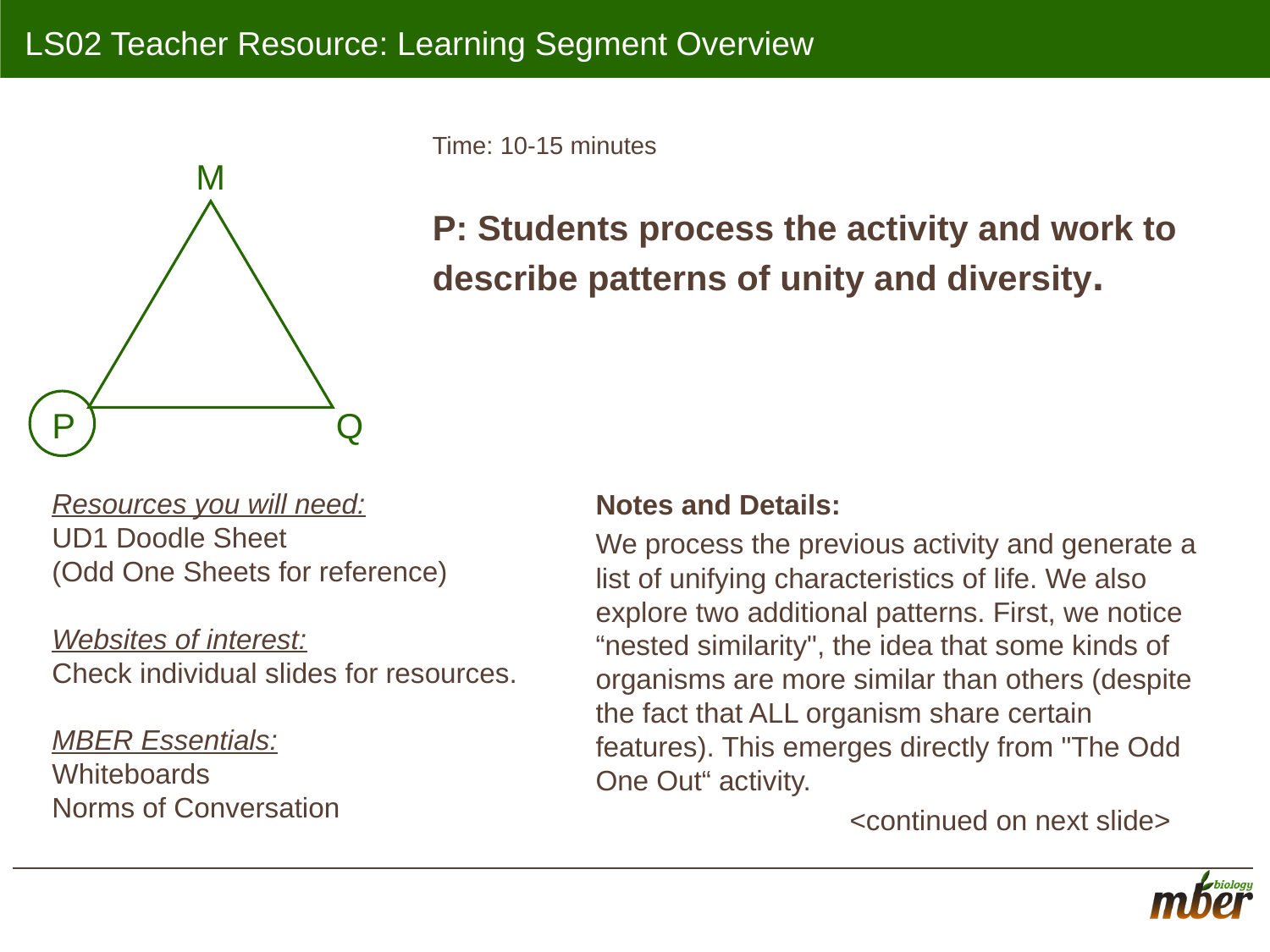

# LS02 Teacher Resource: Learning Segment Overview
Time: 10-15 minutes
M

Q
P
P: Students process the activity and work to describe patterns of unity and diversity.

Resources you will need:
UD1 Doodle Sheet
(Odd One Sheets for reference)

Websites of interest:
Check individual slides for resources.

MBER Essentials:
Whiteboards
Norms of Conversation
Notes and Details:
We process the previous activity and generate a list of unifying characteristics of life. We also explore two additional patterns. First, we notice “nested similarity", the idea that some kinds of organisms are more similar than others (despite the fact that ALL organism share certain features). This emerges directly from "The Odd One Out“ activity.
		<continued on next slide>